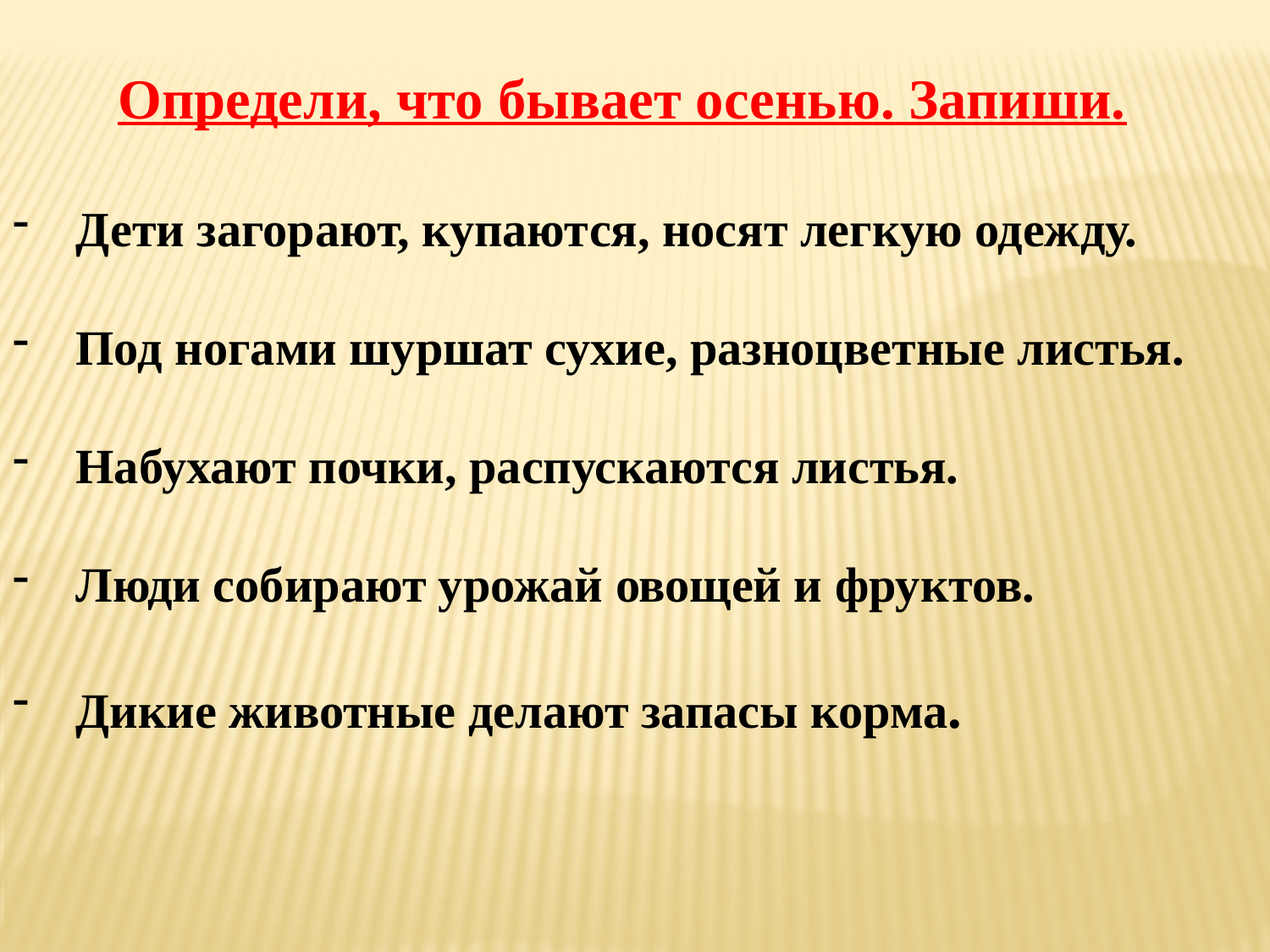

Определи, что бывает осенью. Запиши.

Дети загорают, купаются, носят легкую одежду.

Под ногами шуршат сухие, разноцветные листья.

Набухают почки, распускаются листья.

Люди собирают урожай овощей и фруктов.

Дикие животные делают запасы корма.